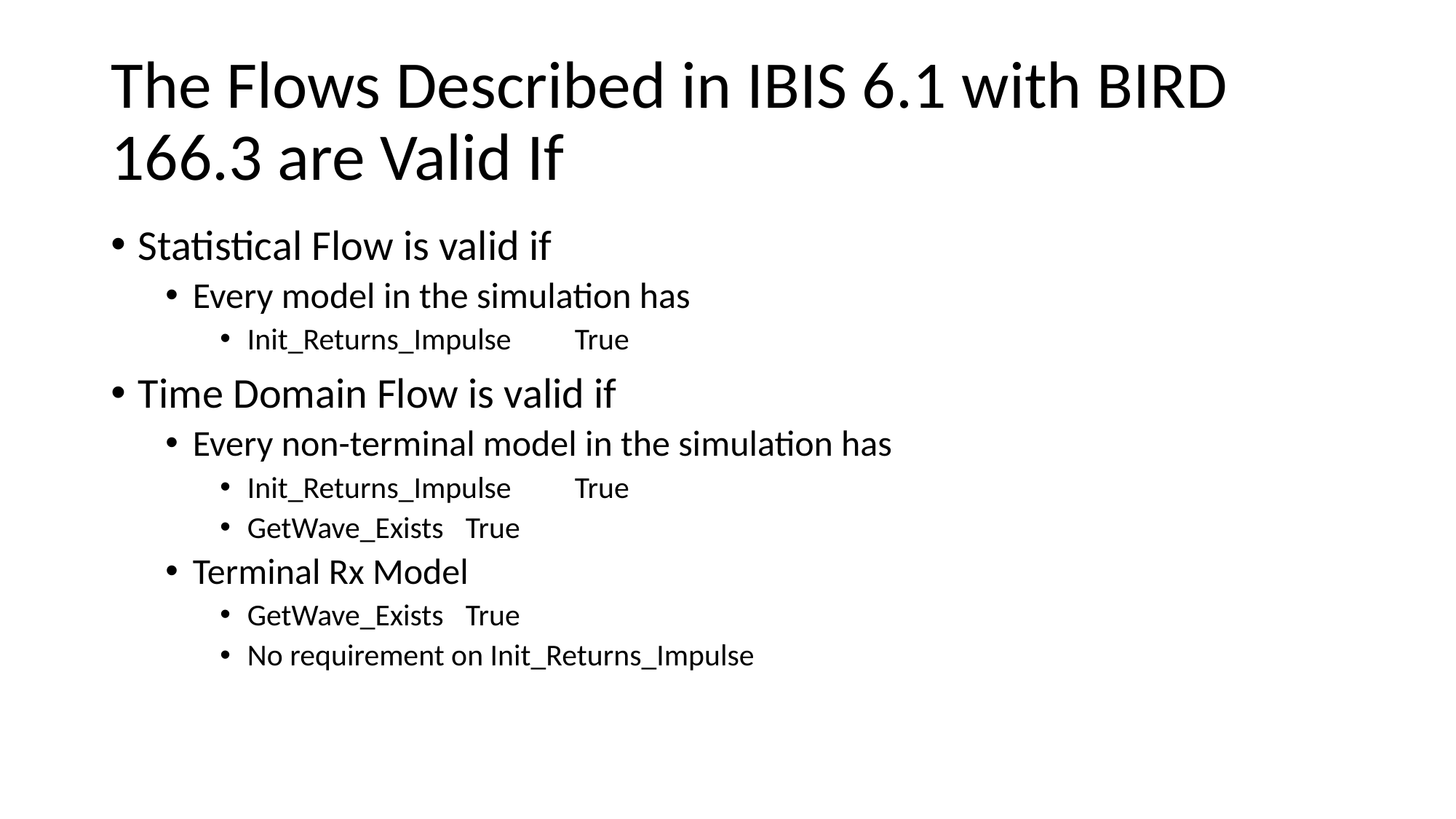

# The Flows Described in IBIS 6.1 with BIRD 166.3 are Valid If
Statistical Flow is valid if
Every model in the simulation has
Init_Returns_Impulse 	True
Time Domain Flow is valid if
Every non-terminal model in the simulation has
Init_Returns_Impulse 	True
GetWave_Exists 	True
Terminal Rx Model
GetWave_Exists 	True
No requirement on Init_Returns_Impulse